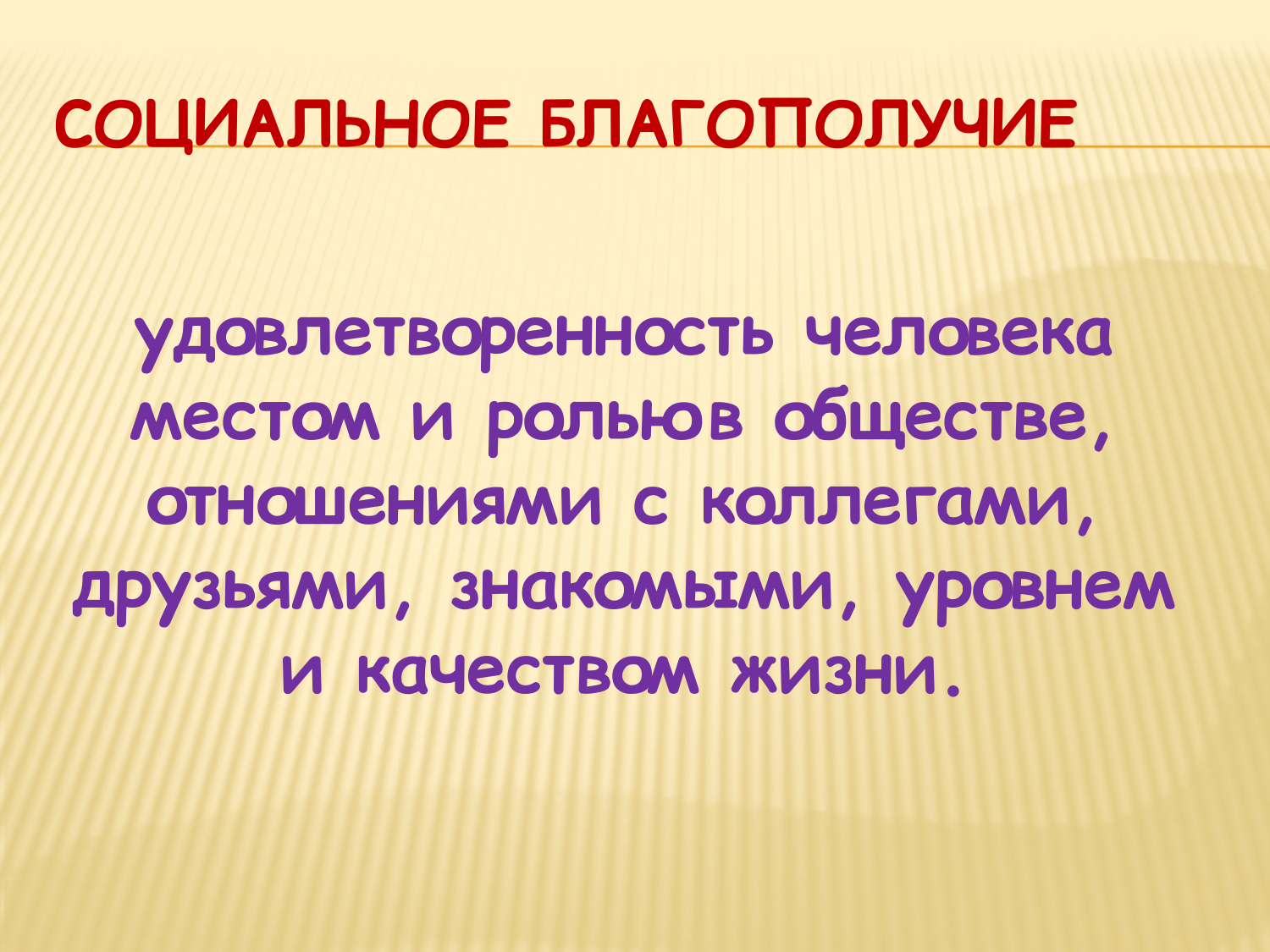

# СОЦИАЛЬНОЕ БЛАГОПОЛУЧИЕ
удовлетворенность человека местом и ролью в обществе, отношениями с коллегами, друзьями, знакомыми, уровнем и качеством жизни.